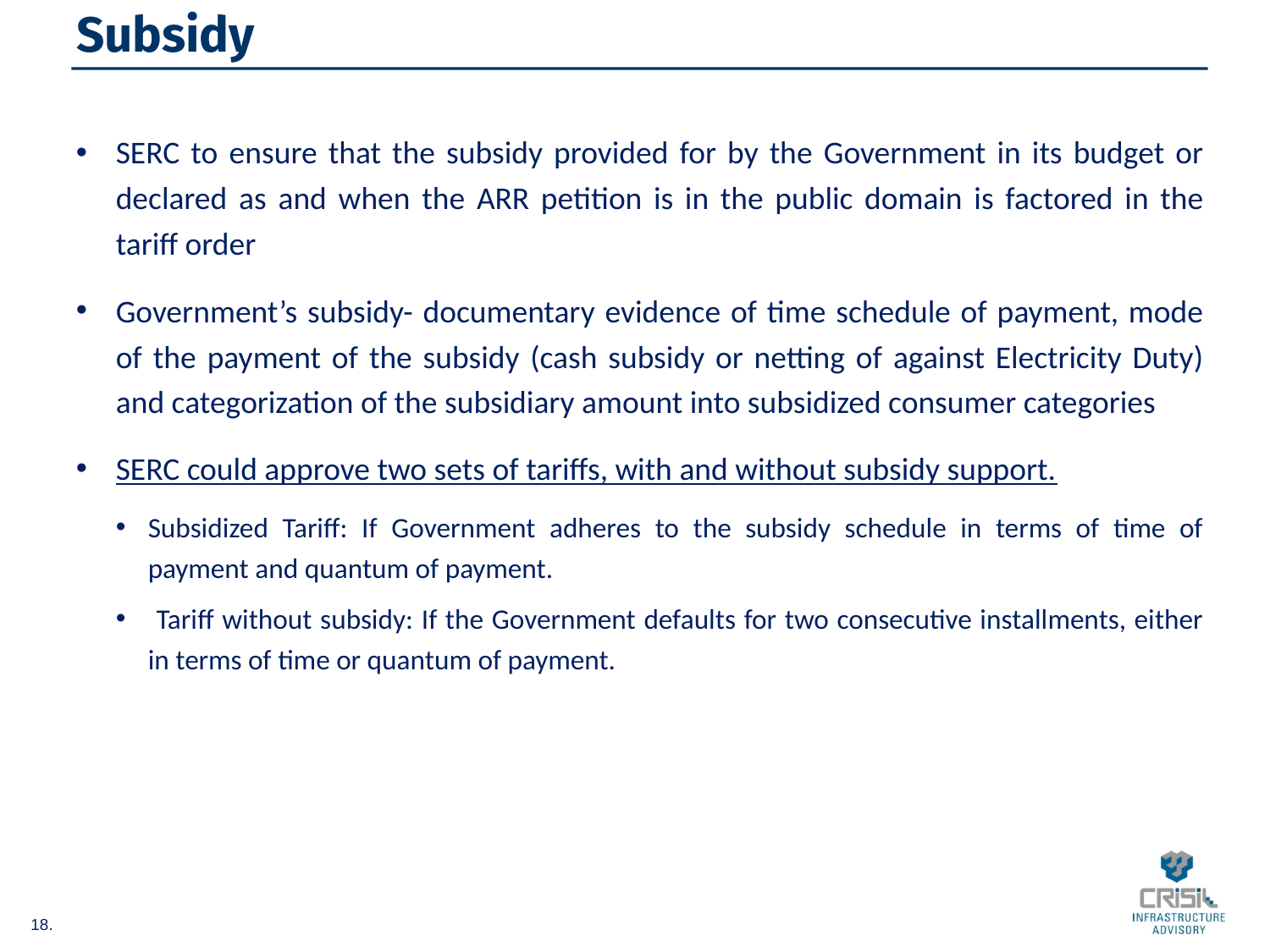

# Subsidy
SERC to ensure that the subsidy provided for by the Government in its budget or declared as and when the ARR petition is in the public domain is factored in the tariff order
Government’s subsidy- documentary evidence of time schedule of payment, mode of the payment of the subsidy (cash subsidy or netting of against Electricity Duty) and categorization of the subsidiary amount into subsidized consumer categories
SERC could approve two sets of tariffs, with and without subsidy support.
Subsidized Tariff: If Government adheres to the subsidy schedule in terms of time of payment and quantum of payment.
 Tariff without subsidy: If the Government defaults for two consecutive installments, either in terms of time or quantum of payment.